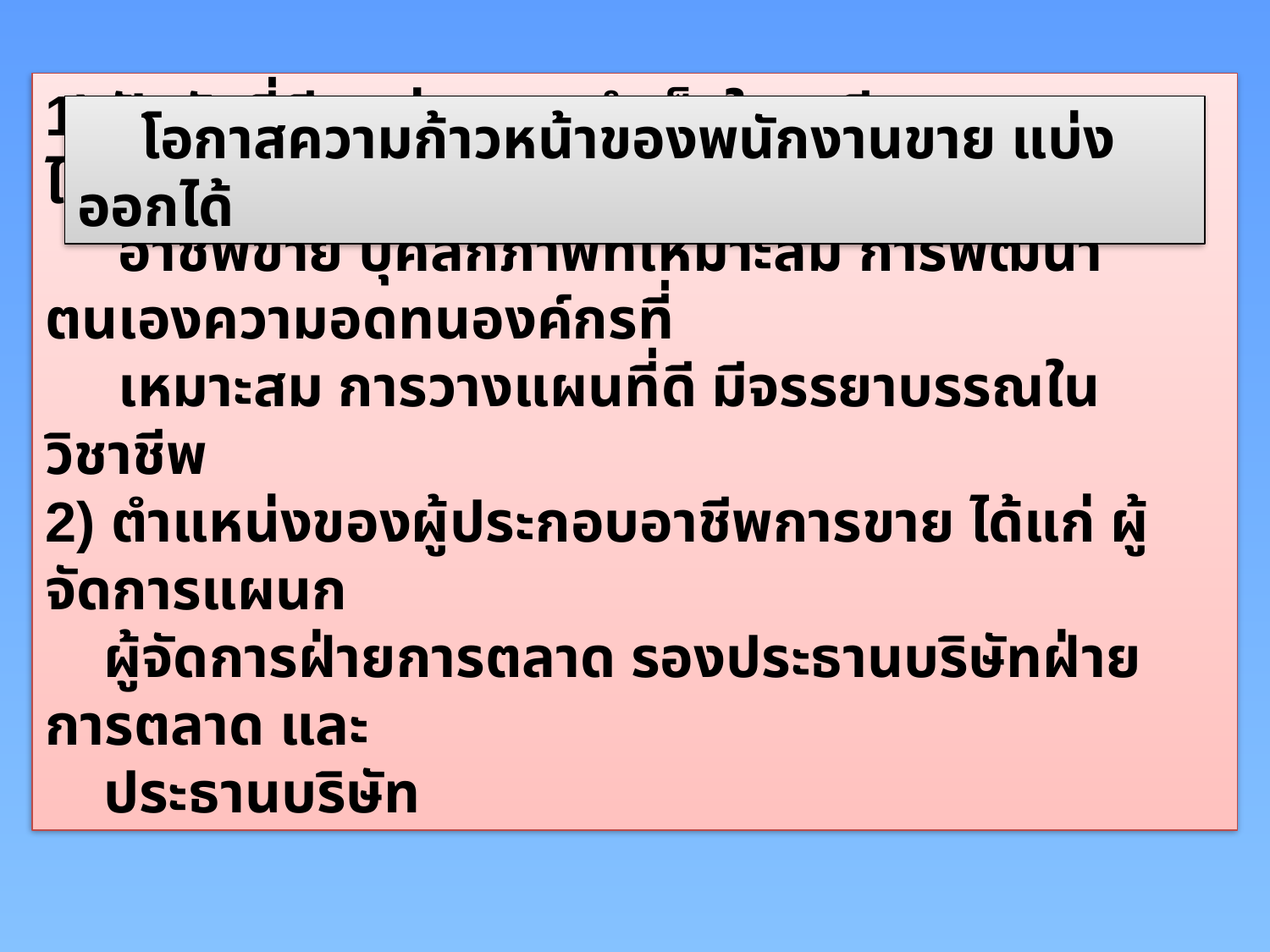

โอกาสความก้าวหน้าของพนักงานขาย แบ่งออกได้
1) ปัจจัยที่มีผลต่อความสำเร็จในอาชีพการขาย ได้แก่ ความรักความพึงพอใจใน
     อาชีพขาย บุคลิกภาพที่เหมาะสม การพัฒนาตนเองความอดทนองค์กรที่
     เหมาะสม การวางแผนที่ดี มีจรรยาบรรณในวิชาชีพ
2) ตำแหน่งของผู้ประกอบอาชีพการขาย ได้แก่ ผู้จัดการแผนก
    ผู้จัดการฝ่ายการตลาด รองประธานบริษัทฝ่ายการตลาด และ
    ประธานบริษัท